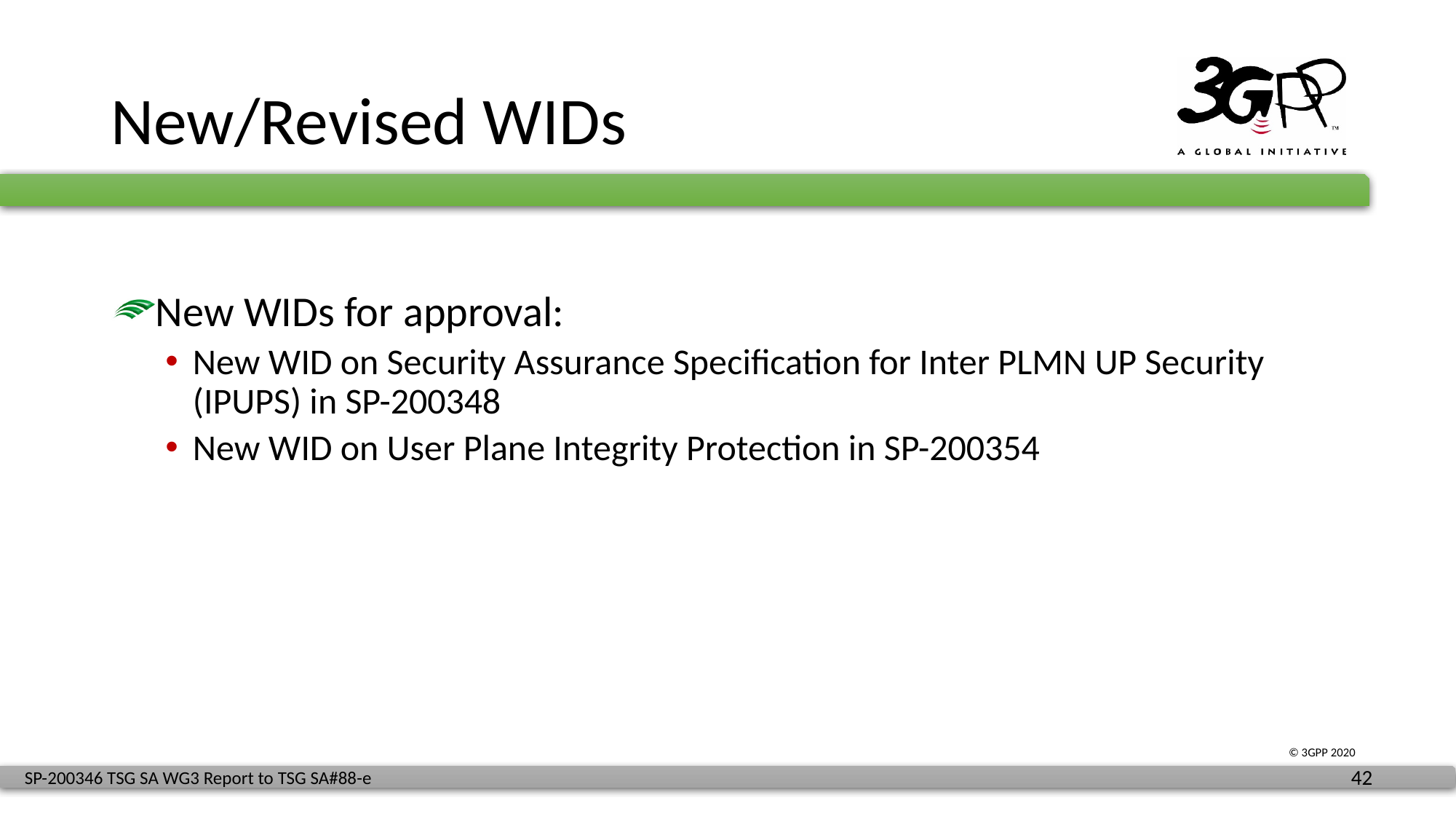

# New/Revised WIDs

New WIDs for approval:
New WID on Security Assurance Specification for Inter PLMN UP Security (IPUPS) in SP-200348
New WID on User Plane Integrity Protection in SP-200354